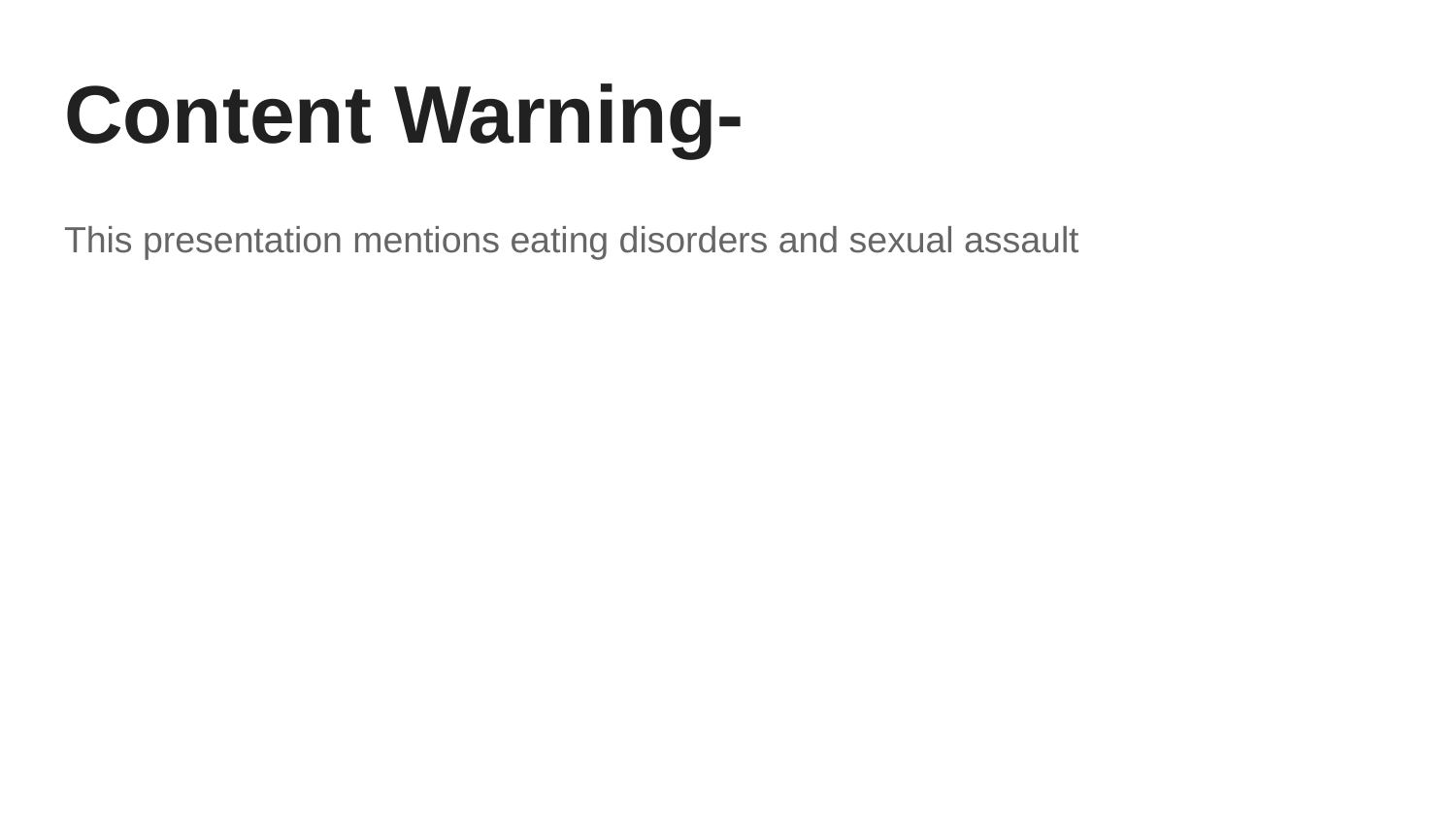

# Content Warning-
This presentation mentions eating disorders and sexual assault